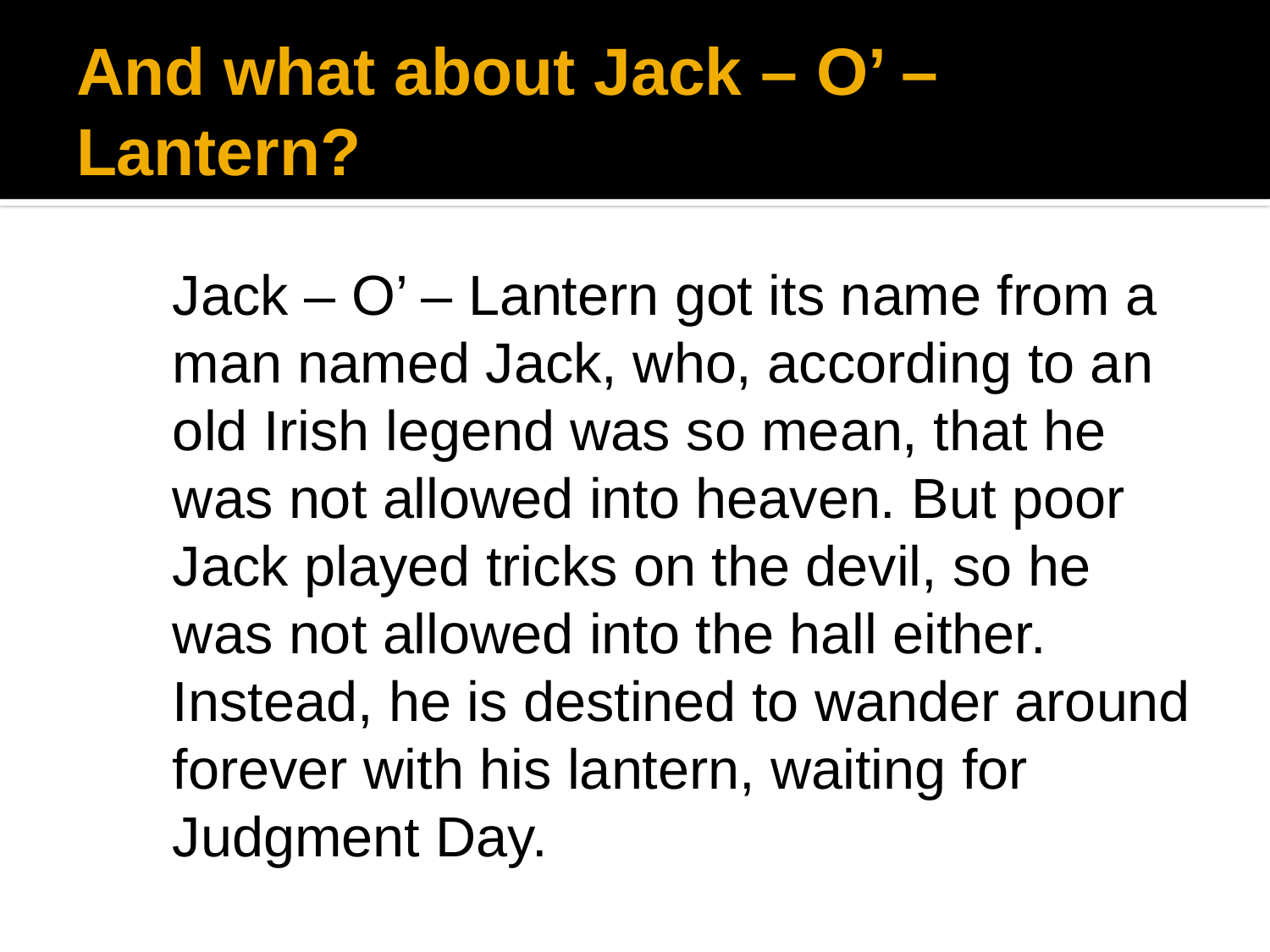

# And what about Jack – O’ – Lantern?
	Jack – O’ – Lantern got its name from a man named Jack, who, according to an old Irish legend was so mean, that he was not allowed into heaven. But poor Jack played tricks on the devil, so he was not allowed into the hall either. Instead, he is destined to wander around forever with his lantern, waiting for Judgment Day.